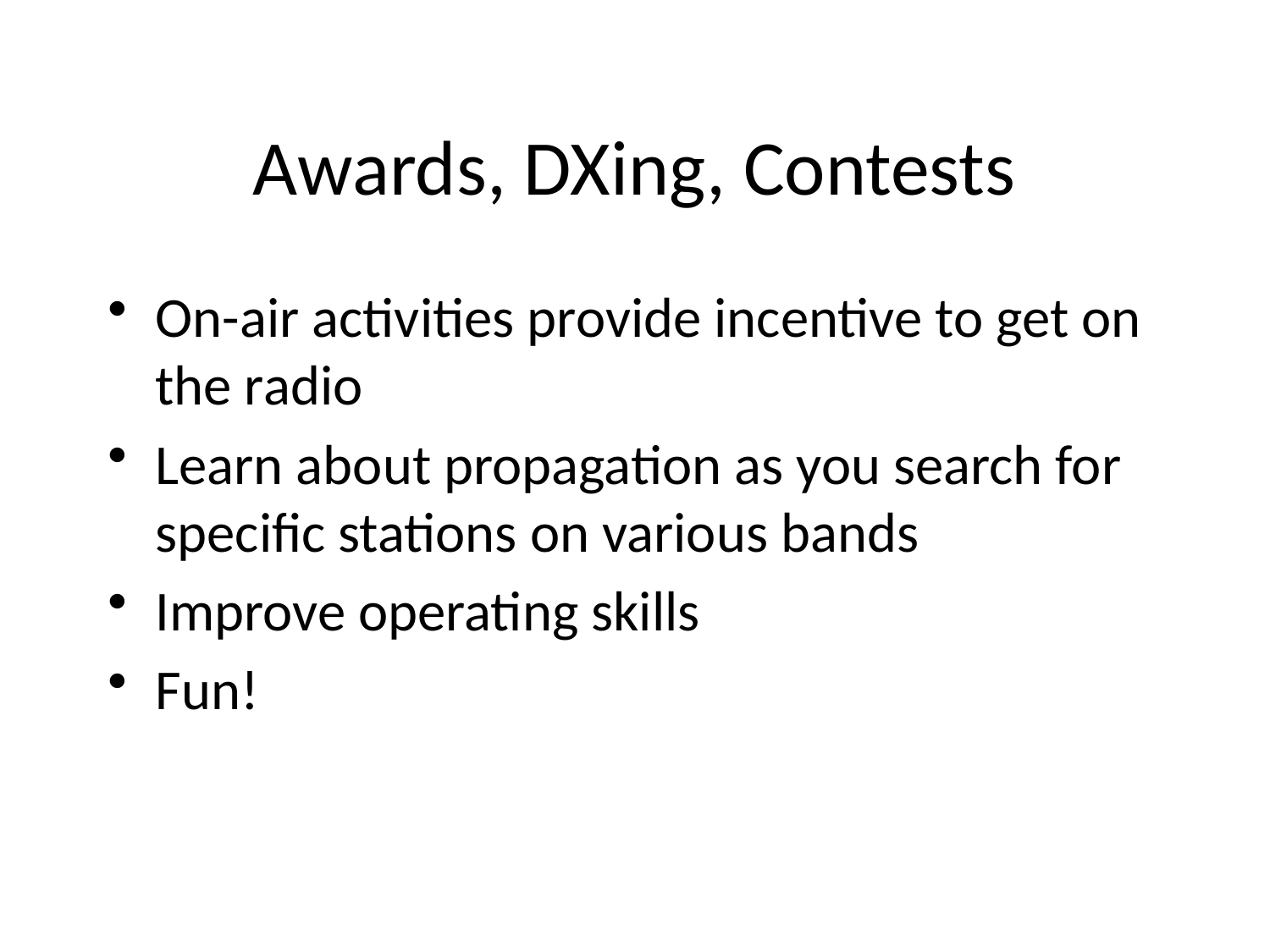

Awards, DXing, Contests
On-air activities provide incentive to get on the radio
Learn about propagation as you search for specific stations on various bands
Improve operating skills
Fun!